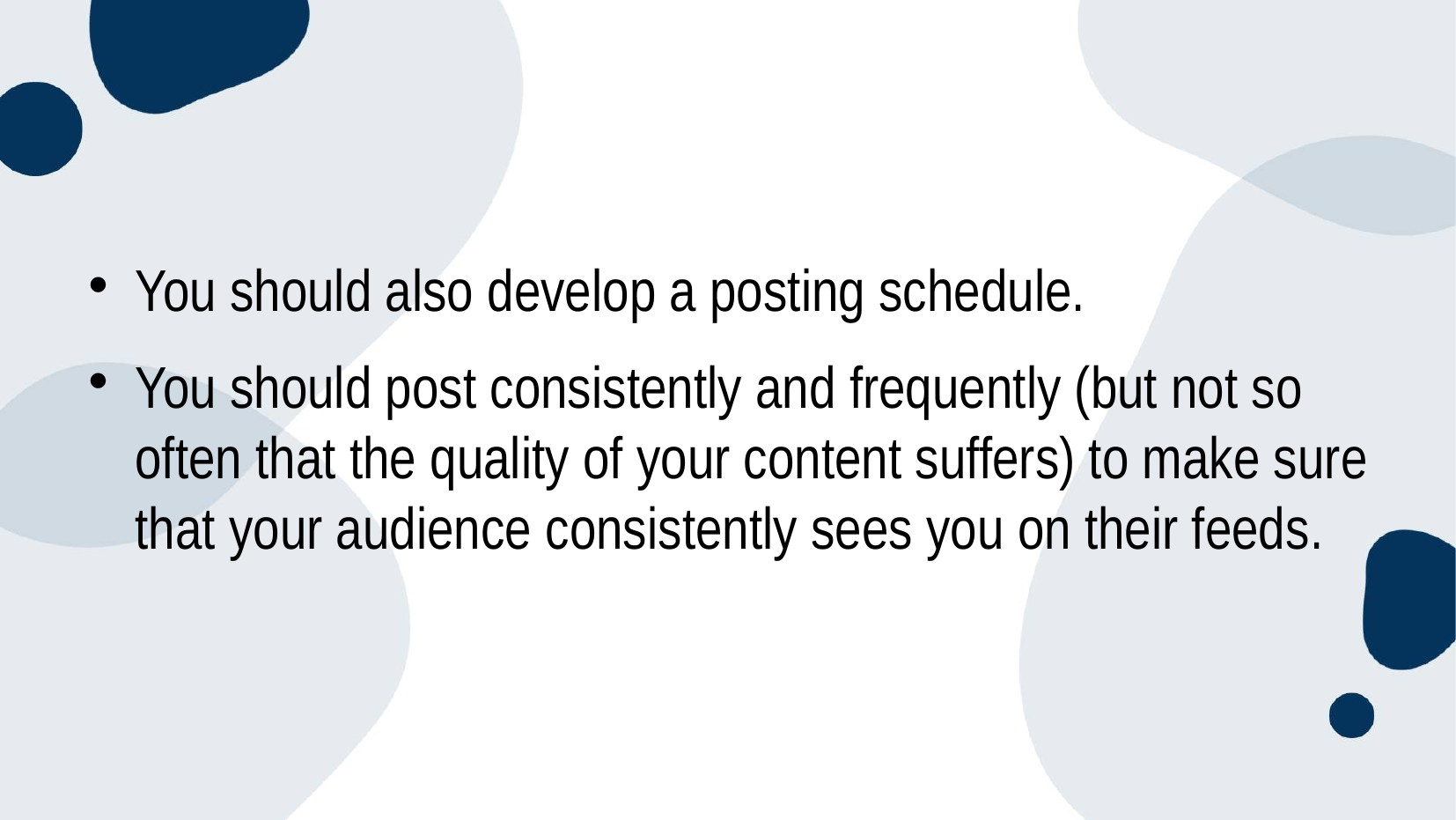

You should also develop a posting schedule.
You should post consistently and frequently (but not so often that the quality of your content suffers) to make sure that your audience consistently sees you on their feeds.